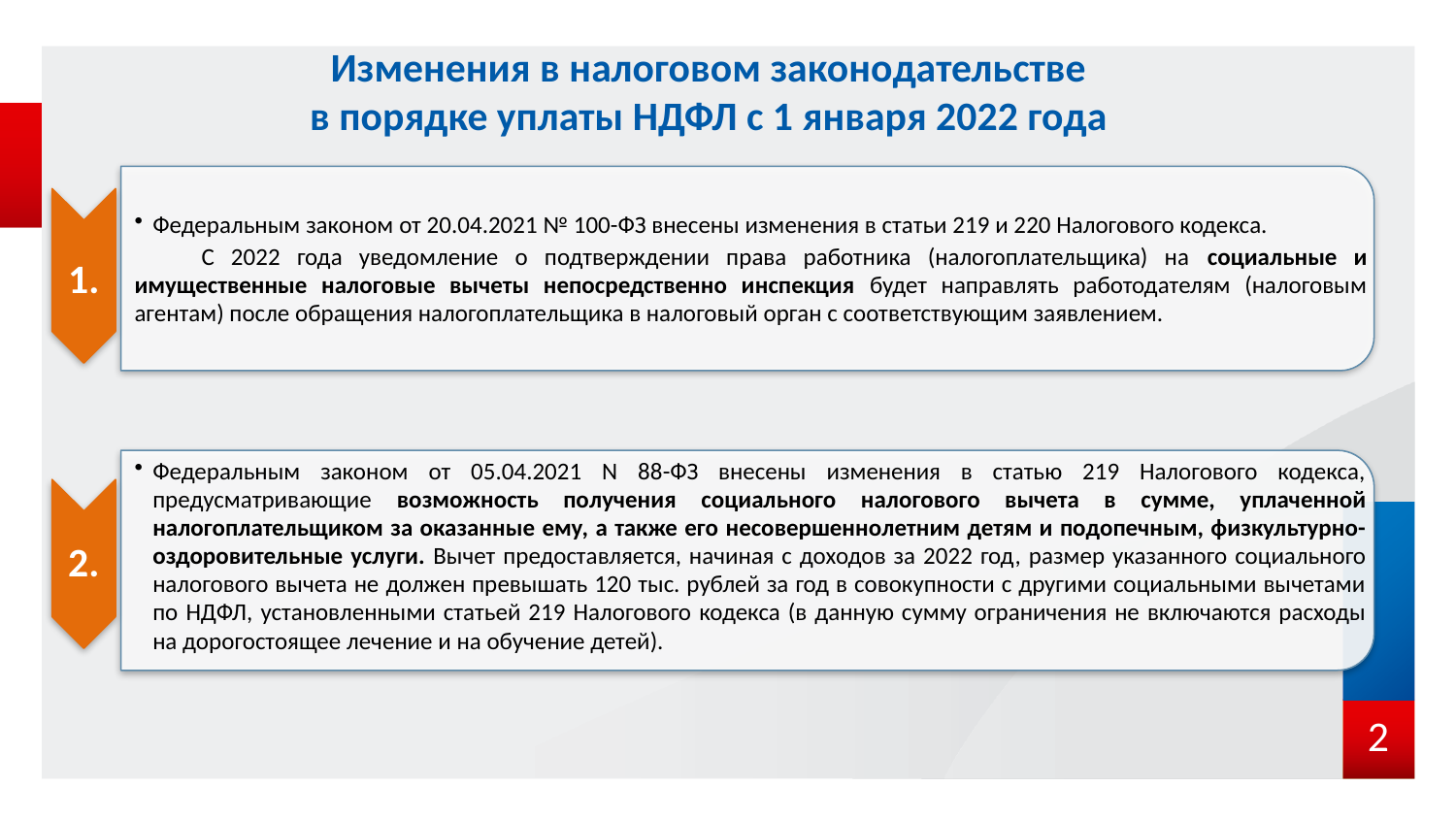

Изменения в налоговом законодательстве
в порядке уплаты НДФЛ с 1 января 2022 года

Федеральным законом от 20.04.2021 № 100-ФЗ внесены изменения в статьи 219 и 220 Налогового кодекса.
    С 2022 года уведомление о подтверждении права работника (налогоплательщика) на социальные и имущественные налоговые вычеты непосредственно инспекция будет направлять работодателям (налоговым агентам) после обращения налогоплательщика в налоговый орган с соответствующим заявлением.
1.

Федеральным законом от 05.04.2021 N 88-ФЗ внесены изменения в статью 219 Налогового кодекса, предусматривающие возможность получения социального налогового вычета в сумме, уплаченной налогоплательщиком за оказанные ему, а также его несовершеннолетним детям и подопечным, физкультурно-оздоровительные услуги. Вычет предоставляется, начиная с доходов за 2022 год, размер указанного социального налогового вычета не должен превышать 120 тыс. рублей за год в совокупности с другими социальными вычетами по НДФЛ, установленными статьей 219 Налогового кодекса (в данную сумму ограничения не включаются расходы на дорогостоящее лечение и на обучение детей).
2.

2